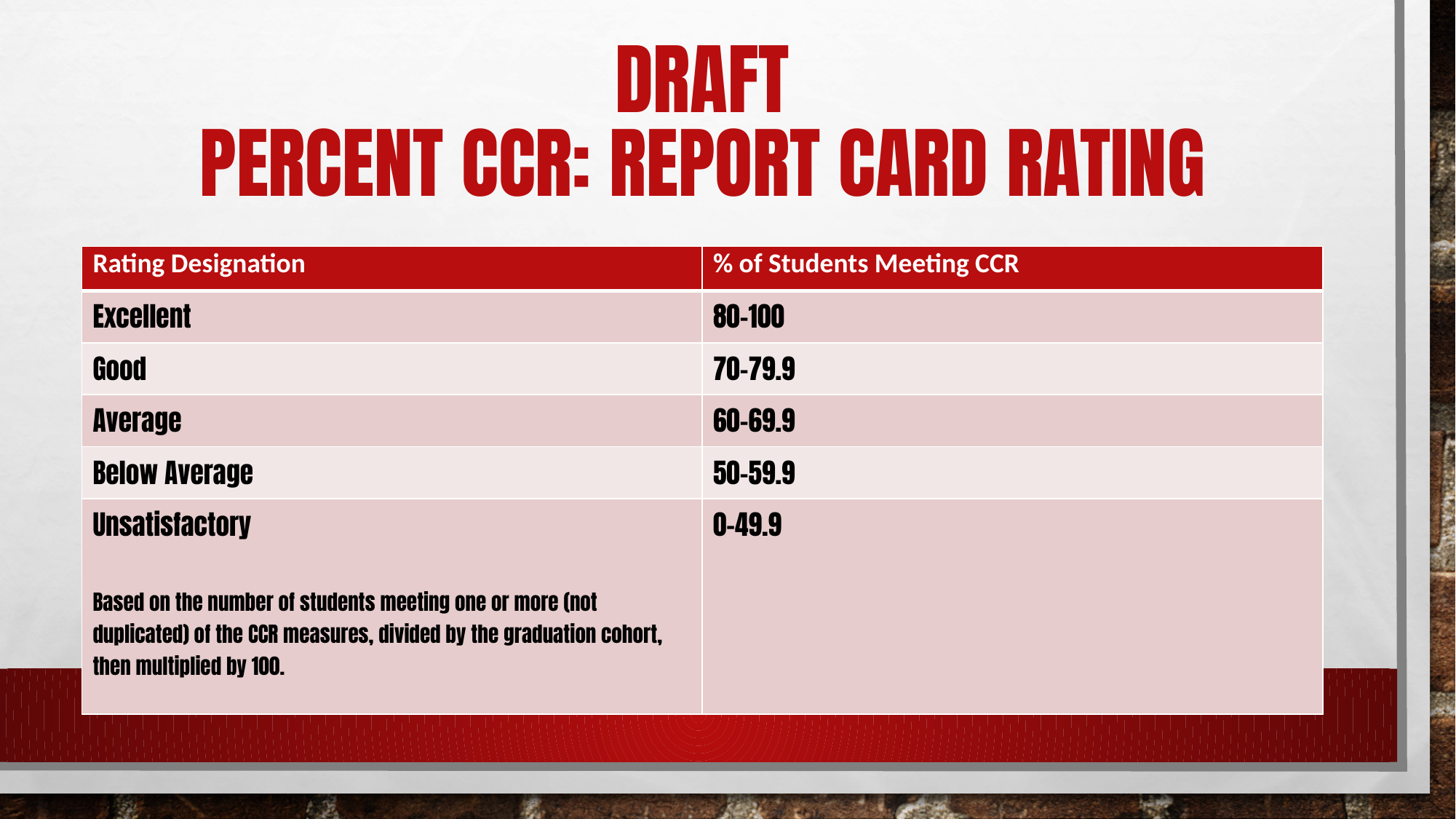

# Draft Percent CCR: Report card rating
| Rating Designation | % of Students Meeting CCR |
| --- | --- |
| Excellent | 80-100 |
| Good | 70-79.9 |
| Average | 60-69.9 |
| Below Average | 50-59.9 |
| Unsatisfactory Based on the number of students meeting one or more (not duplicated) of the CCR measures, divided by the graduation cohort, then multiplied by 100. | 0-49.9 |